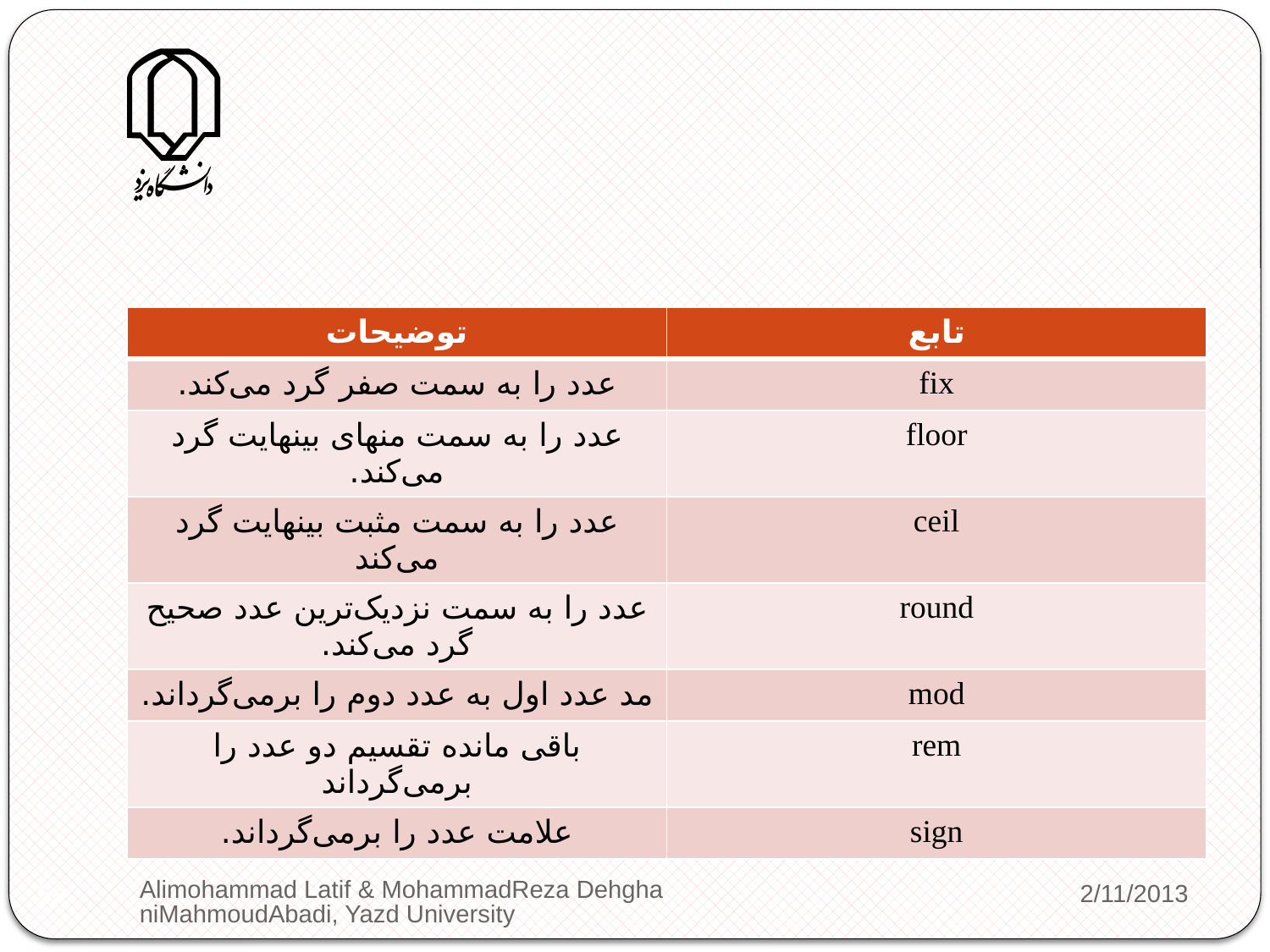

| توضیحات | تابع |
| --- | --- |
| عدد را به سمت صفر گرد می‌کند. | fix |
| عدد را به سمت منهای بینهایت گرد می‌کند. | floor |
| عدد را به سمت مثبت بینهایت گرد می‌کند | ceil |
| عدد را به سمت نزدیک‌ترین عدد صحیح گرد می‌کند. | round |
| مد عدد اول به عدد دوم را برمی‌گرداند. | mod |
| باقی مانده تقسیم دو عدد را برمی‌گرداند | rem |
| علامت عدد را برمی‌گرداند. | sign |
Alimohammad Latif & MohammadReza DehghaniMahmoudAbadi, Yazd University
2/11/2013
53